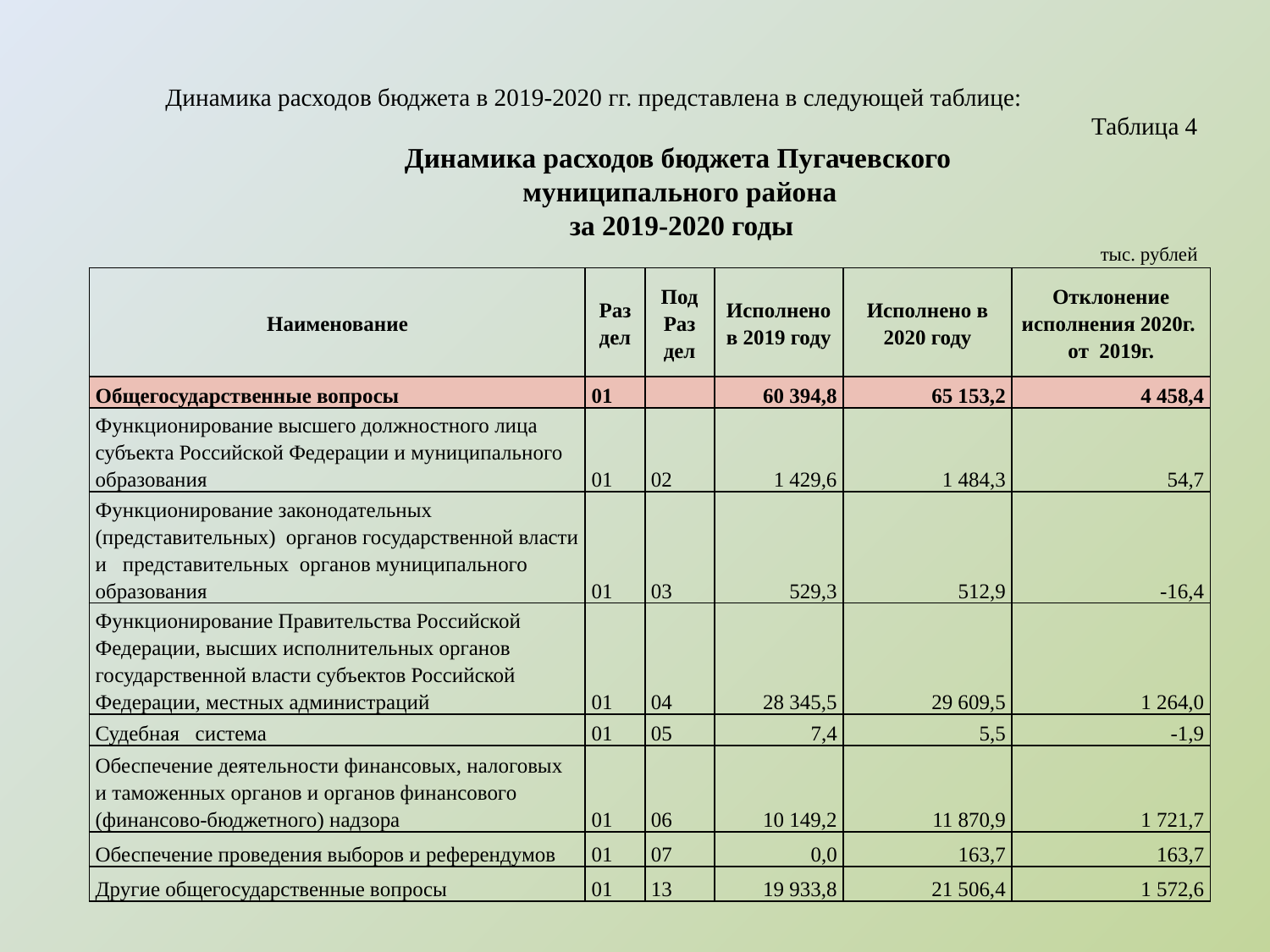

Динамика расходов бюджета в 2019-2020 гг. представлена в следующей таблице:
Таблица 4
Динамика расходов бюджета Пугачевского
	муниципального района
за 2019-2020 годы
                                                                                                                     тыс. рублей
| Наименование | Раз дел | Под Раз дел | Исполнено в 2019 году | Исполнено в 2020 году | Отклонение исполнения 2020г. от 2019г. |
| --- | --- | --- | --- | --- | --- |
| Общегосударственные вопросы | 01 |  | 60 394,8 | 65 153,2 | 4 458,4 |
| Функционирование высшего должностного лица субъекта Российской Федерации и муниципального образования | 01 | 02 | 1 429,6 | 1 484,3 | 54,7 |
| Функционирование законодательных (представительных) органов государственной власти и представительных органов муниципального образования | 01 | 03 | 529,3 | 512,9 | -16,4 |
| Функционирование Правительства Российской Федерации, высших исполнительных органов государственной власти субъектов Российской Федерации, местных администраций | 01 | 04 | 28 345,5 | 29 609,5 | 1 264,0 |
| Судебная система | 01 | 05 | 7,4 | 5,5 | -1,9 |
| Обеспечение деятельности финансовых, налоговых и таможенных органов и органов финансового (финансово-бюджетного) надзора | 01 | 06 | 10 149,2 | 11 870,9 | 1 721,7 |
| Обеспечение проведения выборов и референдумов | 01 | 07 | 0,0 | 163,7 | 163,7 |
| Другие общегосударственные вопросы | 01 | 13 | 19 933,8 | 21 506,4 | 1 572,6 |